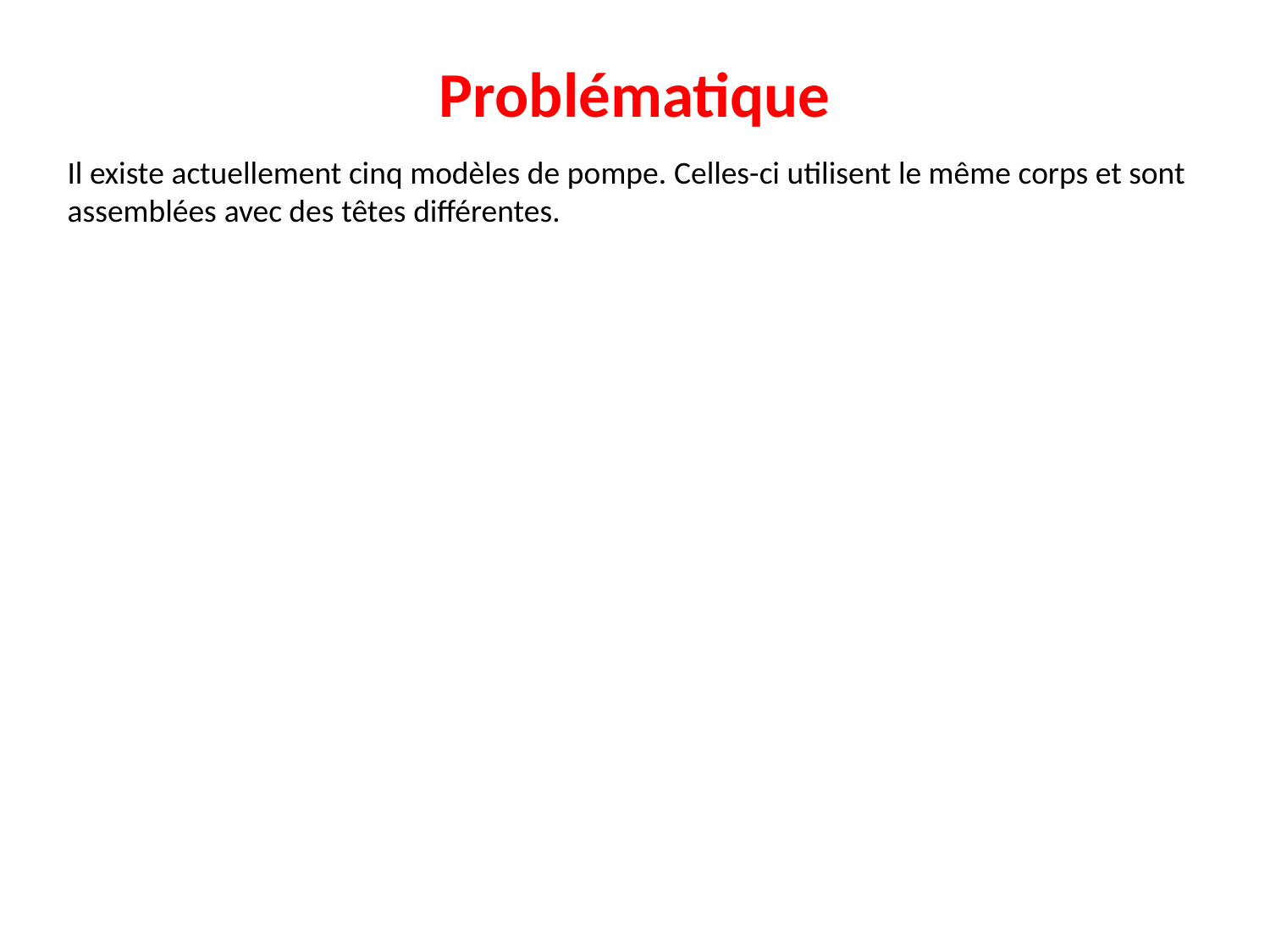

Problématique
Il existe actuellement cinq modèles de pompe. Celles-ci utilisent le même corps et sont assemblées avec des têtes différentes.